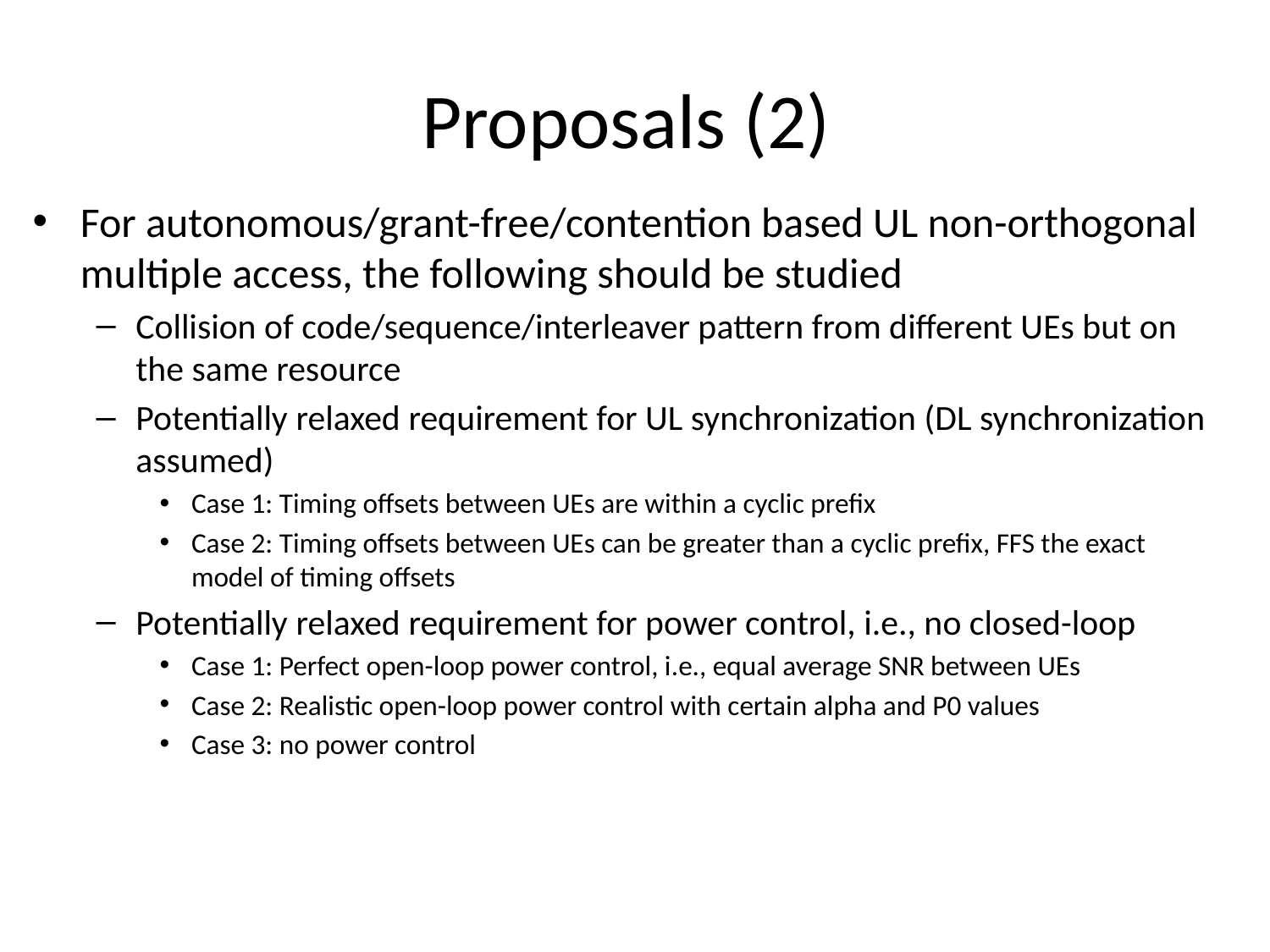

# Proposals (2)
For autonomous/grant-free/contention based UL non-orthogonal multiple access, the following should be studied
Collision of code/sequence/interleaver pattern from different UEs but on the same resource
Potentially relaxed requirement for UL synchronization (DL synchronization assumed)
Case 1: Timing offsets between UEs are within a cyclic prefix
Case 2: Timing offsets between UEs can be greater than a cyclic prefix, FFS the exact model of timing offsets
Potentially relaxed requirement for power control, i.e., no closed-loop
Case 1: Perfect open-loop power control, i.e., equal average SNR between UEs
Case 2: Realistic open-loop power control with certain alpha and P0 values
Case 3: no power control